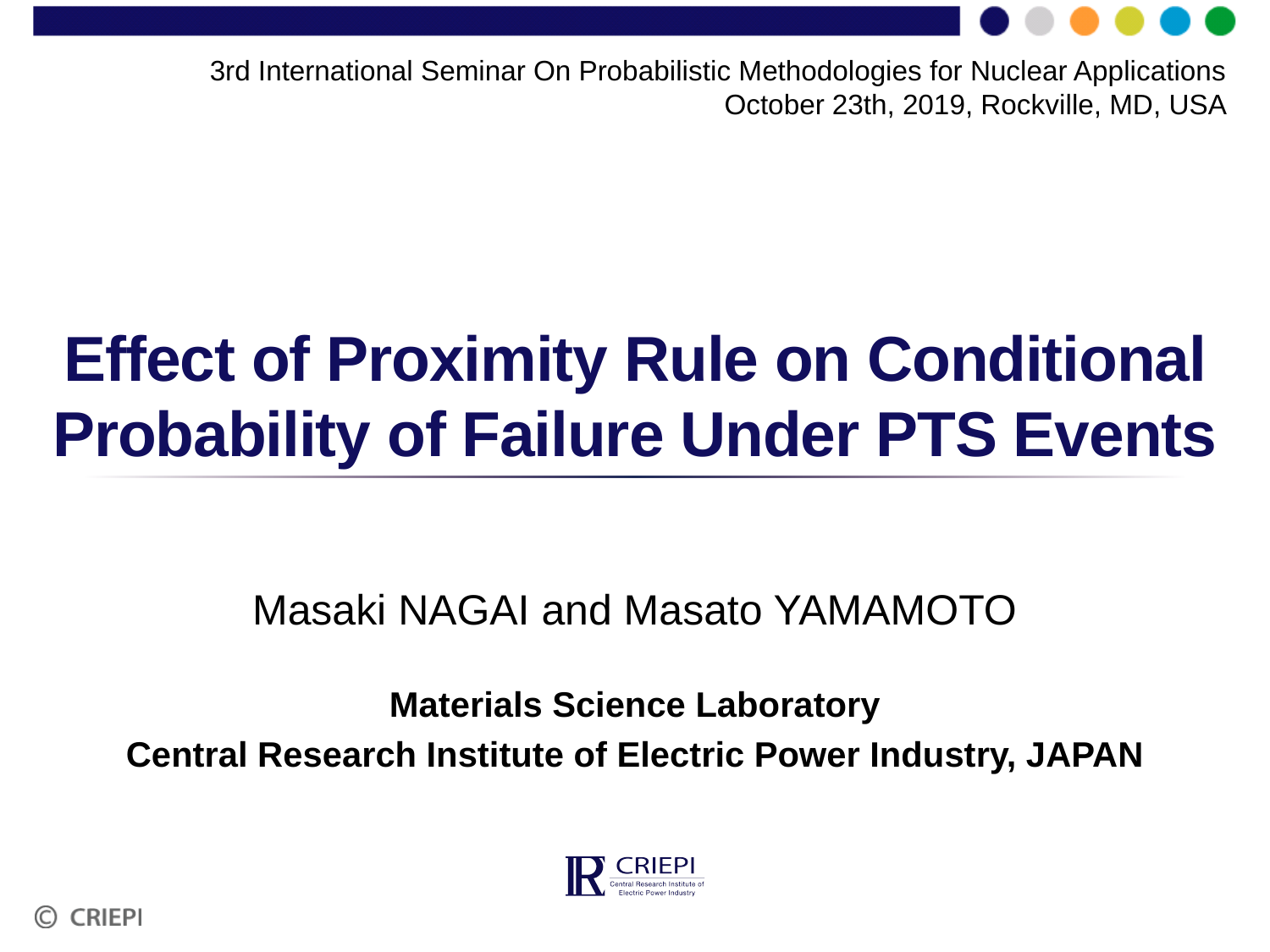

3rd International Seminar On Probabilistic Methodologies for Nuclear Applications
October 23th, 2019, Rockville, MD, USA
# Effect of Proximity Rule on Conditional Probability of Failure Under PTS Events
Masaki NAGAI and Masato YAMAMOTO
Materials Science Laboratory
Central Research Institute of Electric Power Industry, JAPAN